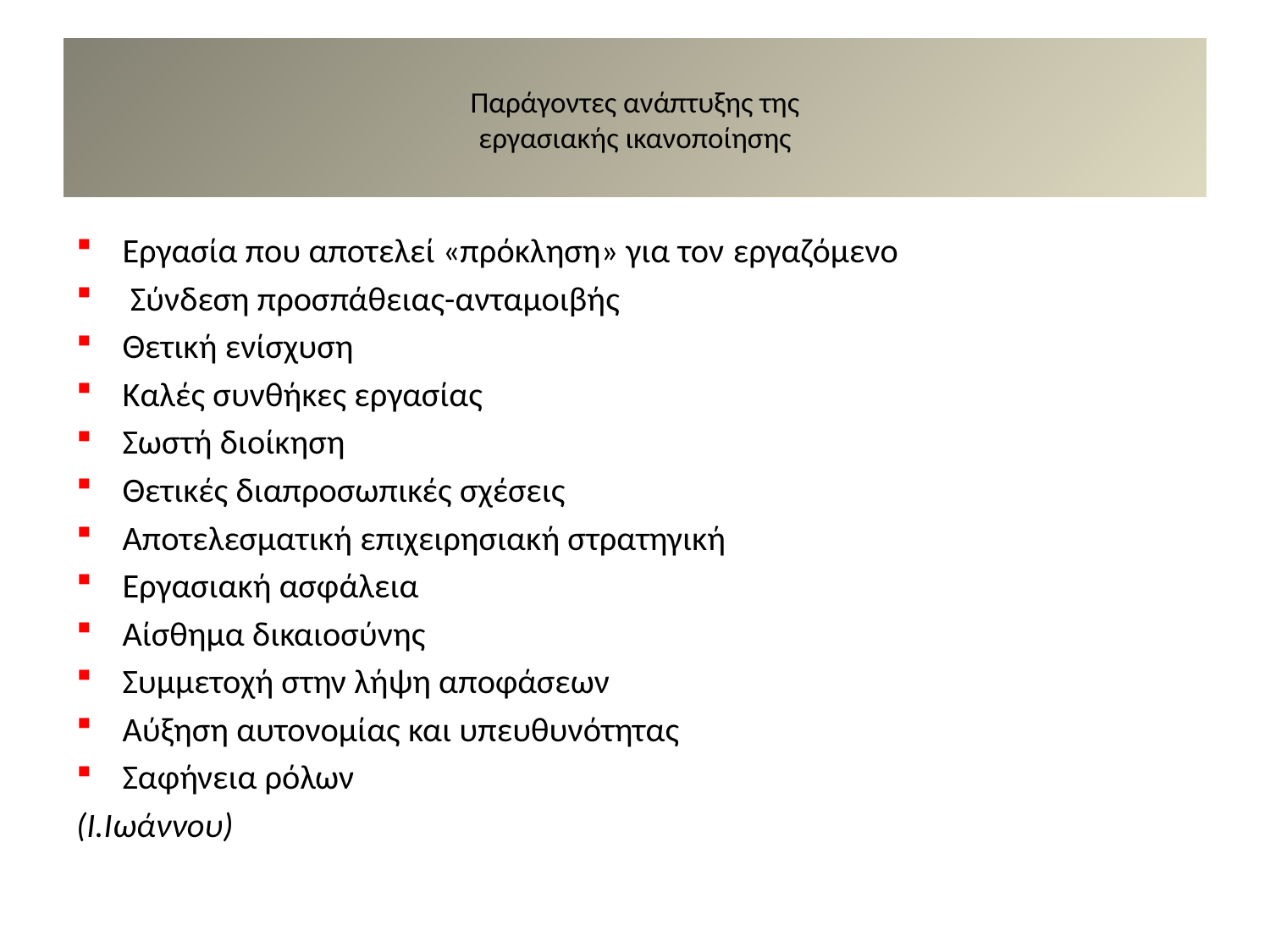

# Παράγοντες ανάπτυξης της εργασιακής ικανοποίησης
Εργασία που αποτελεί «πρόκληση» για τον εργαζόµενο
 Σύνδεση προσπάθειας-ανταµοιβής
Θετική ενίσχυση
Καλές συνθήκες εργασίας
Σωστή διοίκηση
Θετικές διαπροσωπικές σχέσεις
Αποτελεσµατική επιχειρησιακή στρατηγική
Εργασιακή ασφάλεια
Αίσθηµα δικαιοσύνης
Συµµετοχή στην λήψη αποφάσεων
Αύξηση αυτονοµίας και υπευθυνότητας
Σαφήνεια ρόλων
(Ι.Ιωάννου)